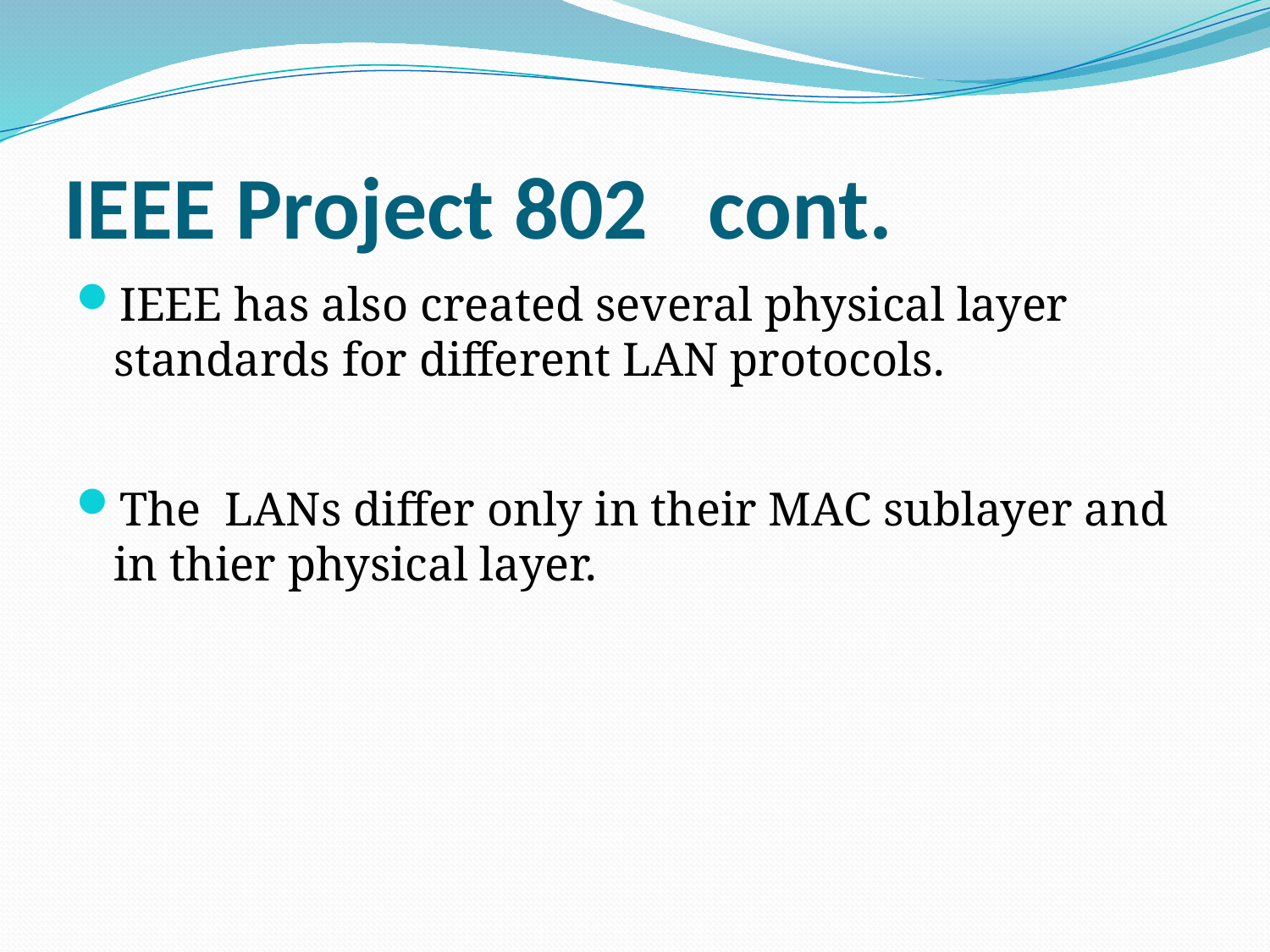

# IEEE Project 802   cont.
IEEE has also created several physical layer standards for different LAN protocols.

The  LANs differ only in their MAC sublayer and in thier physical layer.